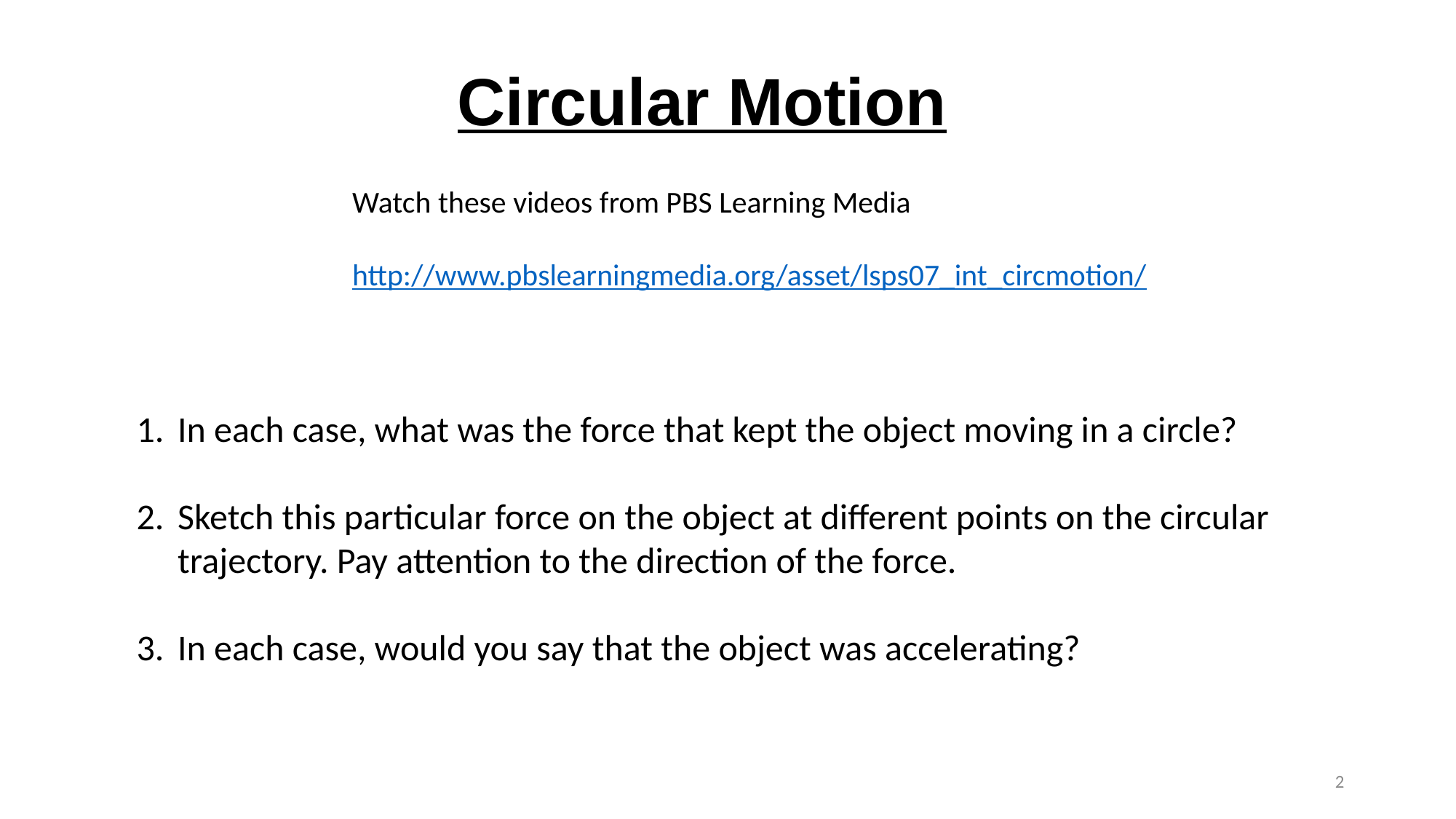

Circular Motion
Watch these videos from PBS Learning Media

http://www.pbslearningmedia.org/asset/lsps07_int_circmotion/

In each case, what was the force that kept the object moving in a circle?

Sketch this particular force on the object at different points on the circular trajectory. Pay attention to the direction of the force.

In each case, would you say that the object was accelerating?
2